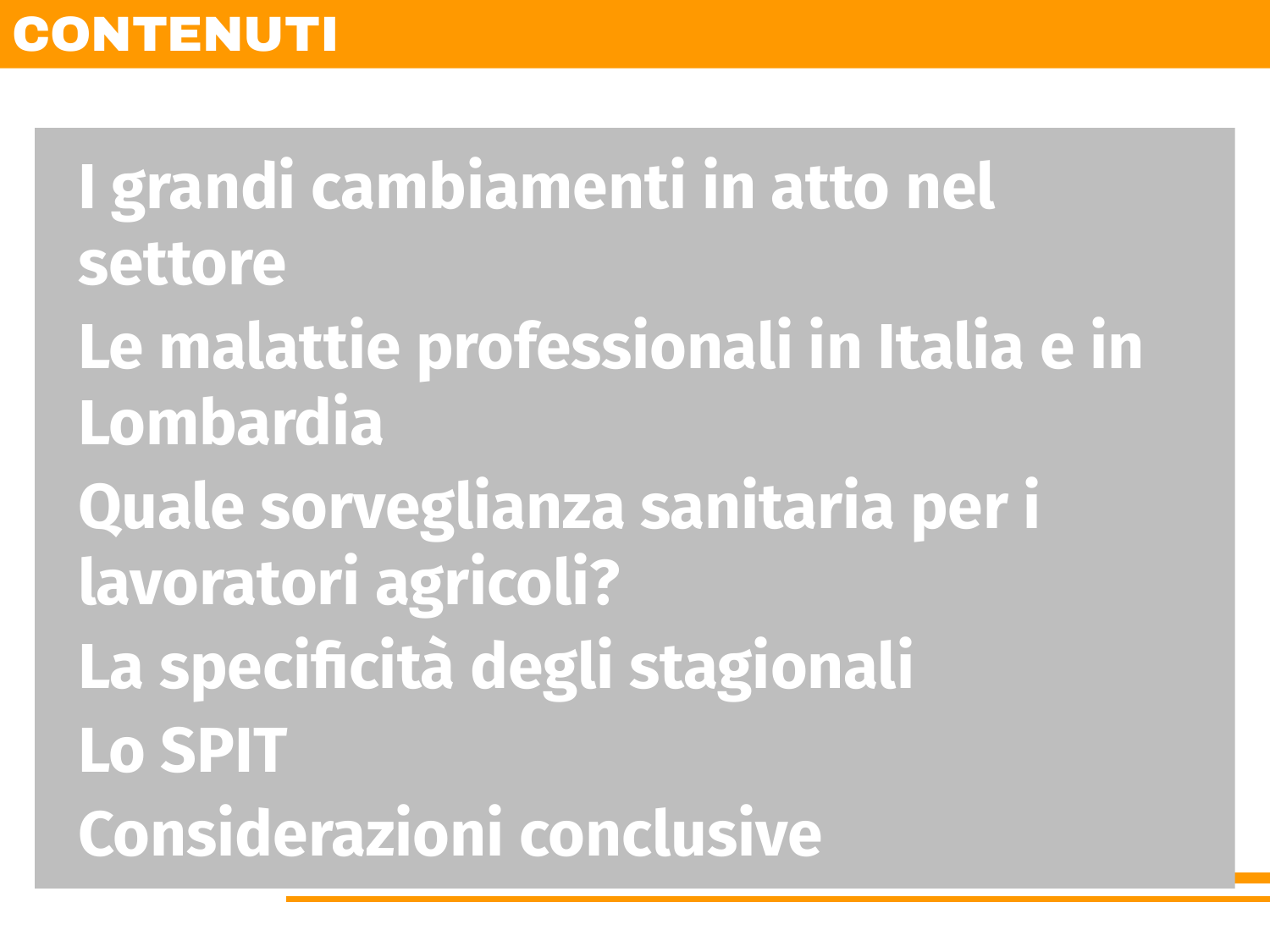

# CONTENUTI

I grandi cambiamenti in atto nel settore
Le malattie professionali in Italia e in Lombardia
Quale sorveglianza sanitaria per i lavoratori agricoli?
La specificità degli stagionali
Lo SPIT
Considerazioni conclusive